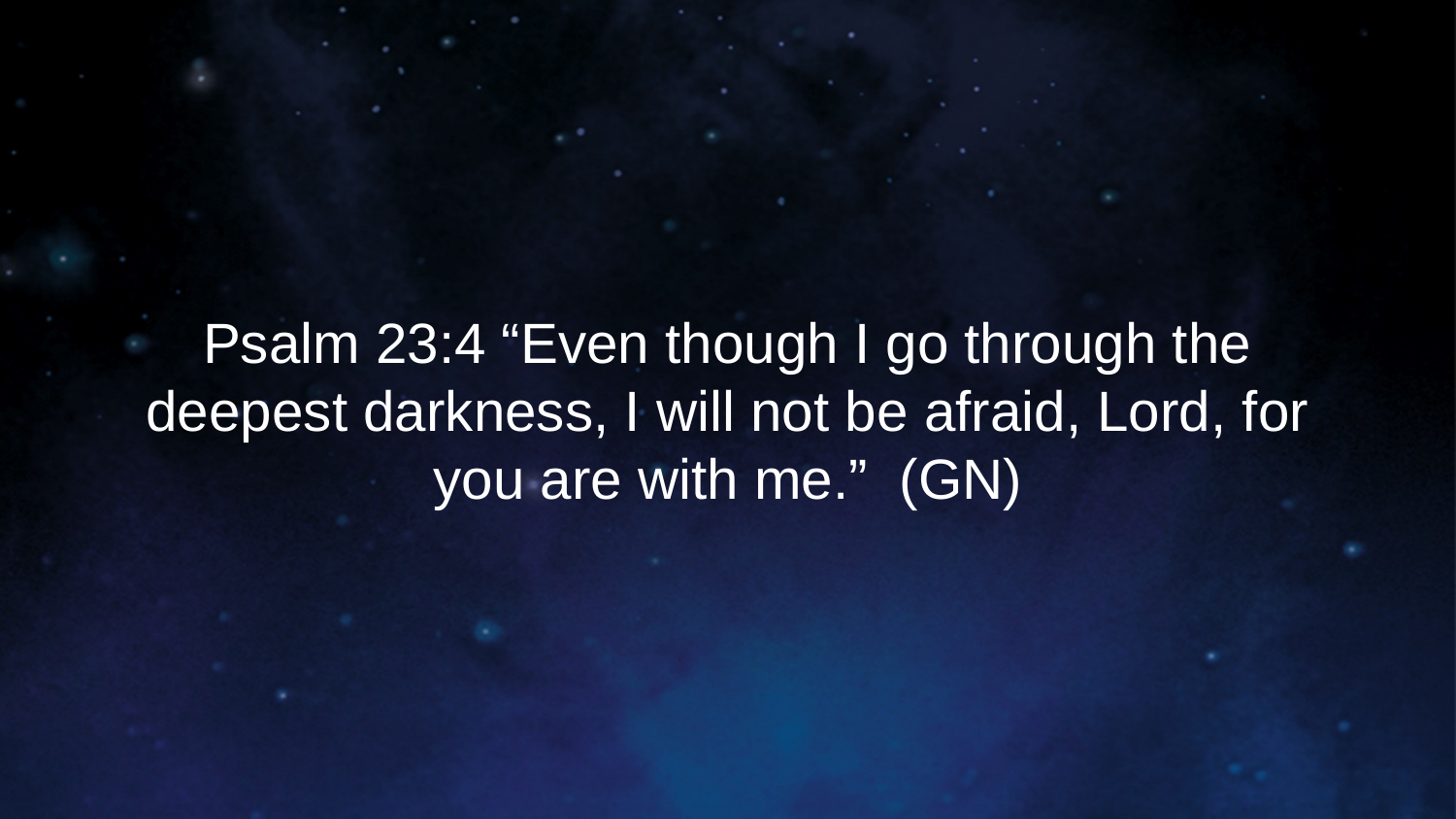

# Psalm 23:4 “Even though I go through the deepest darkness, I will not be afraid, Lord, for you are with me.”  (GN)